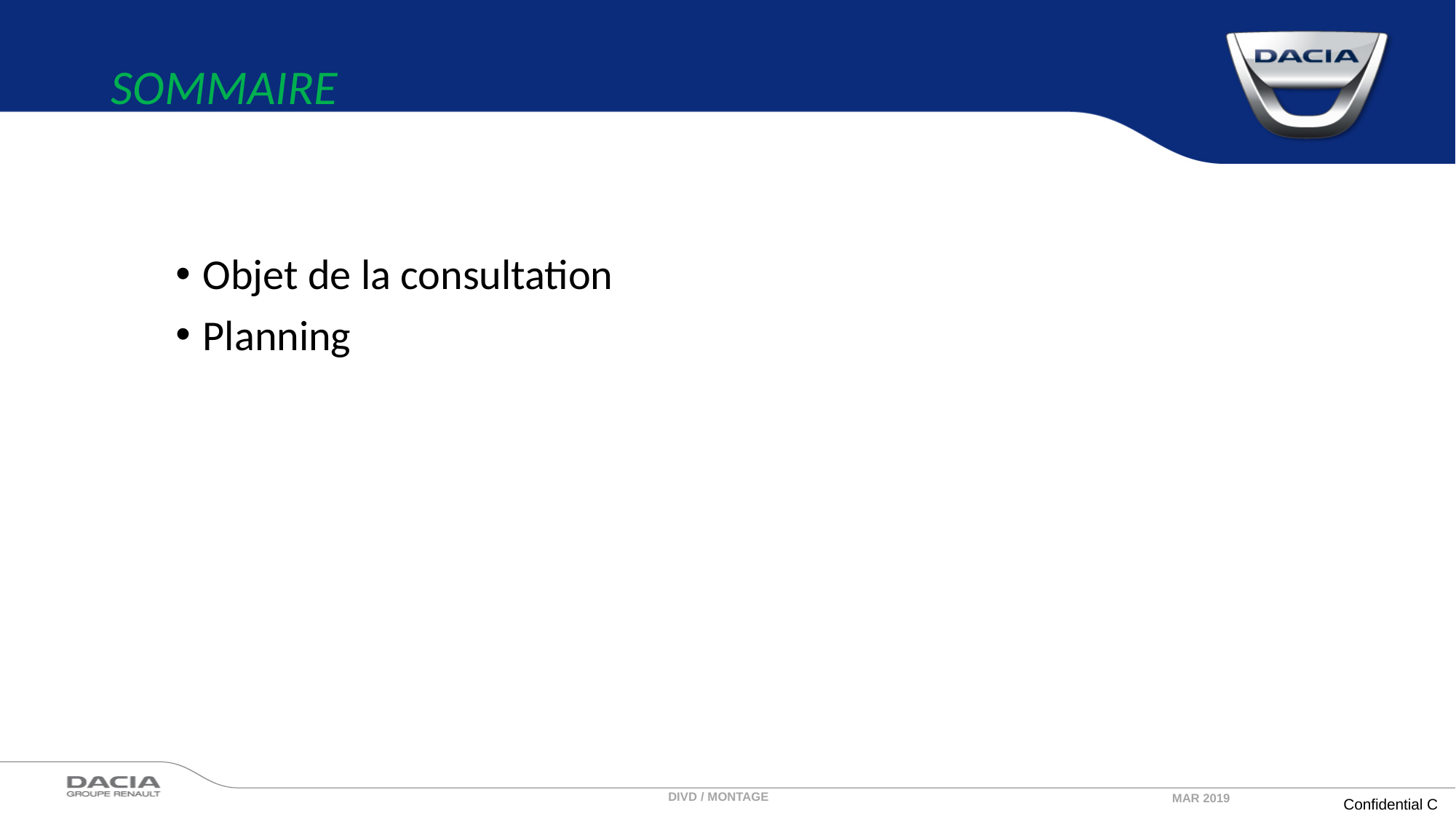

# SOMMAIRE
Objet de la consultation
Planning